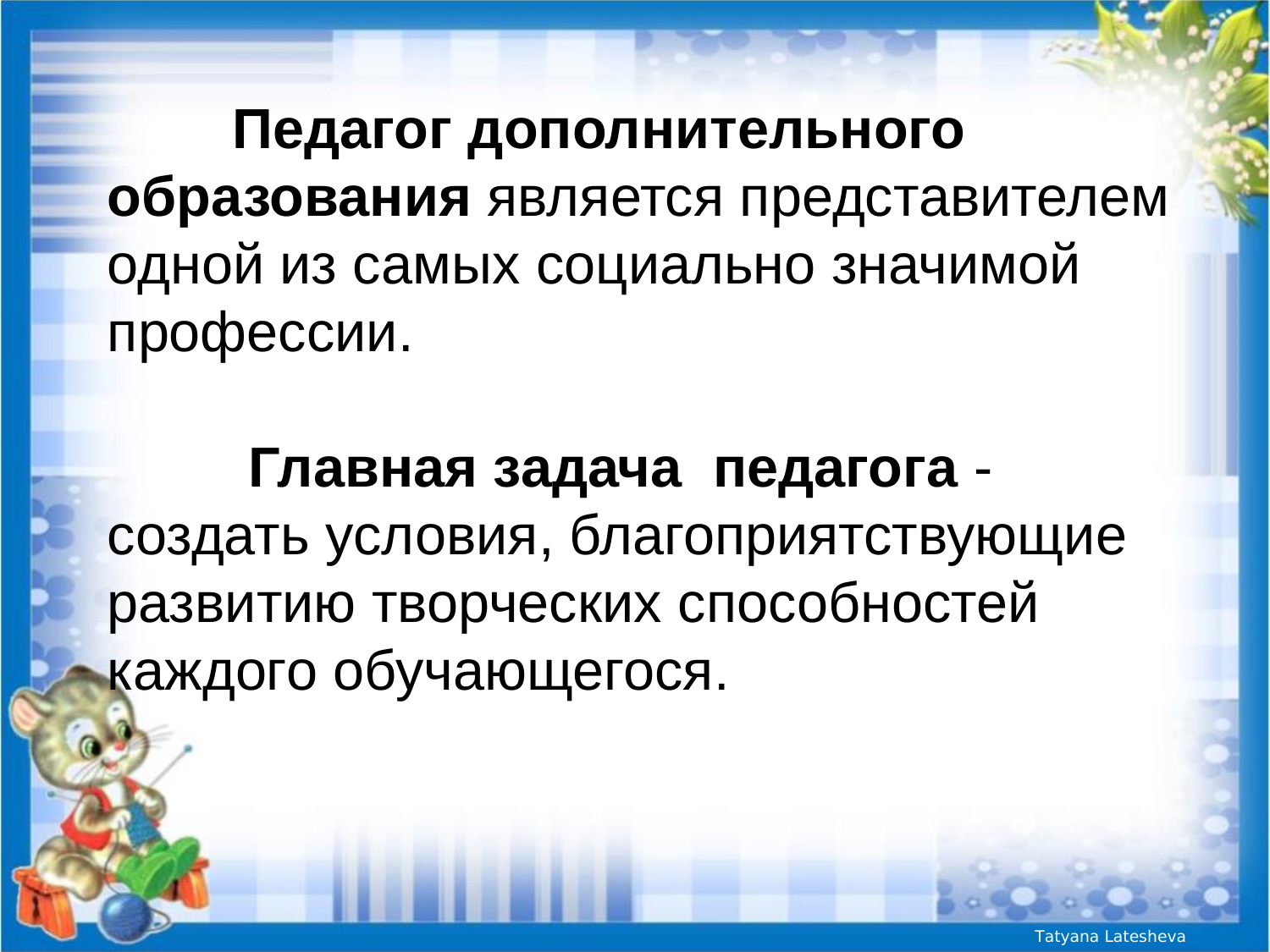

Педагог дополнительного образования является представителем одной из самых социально значимой профессии.

         Главная задача  педагога -  создать условия, благоприятствующие развитию творческих способностей каждого обучающегося.